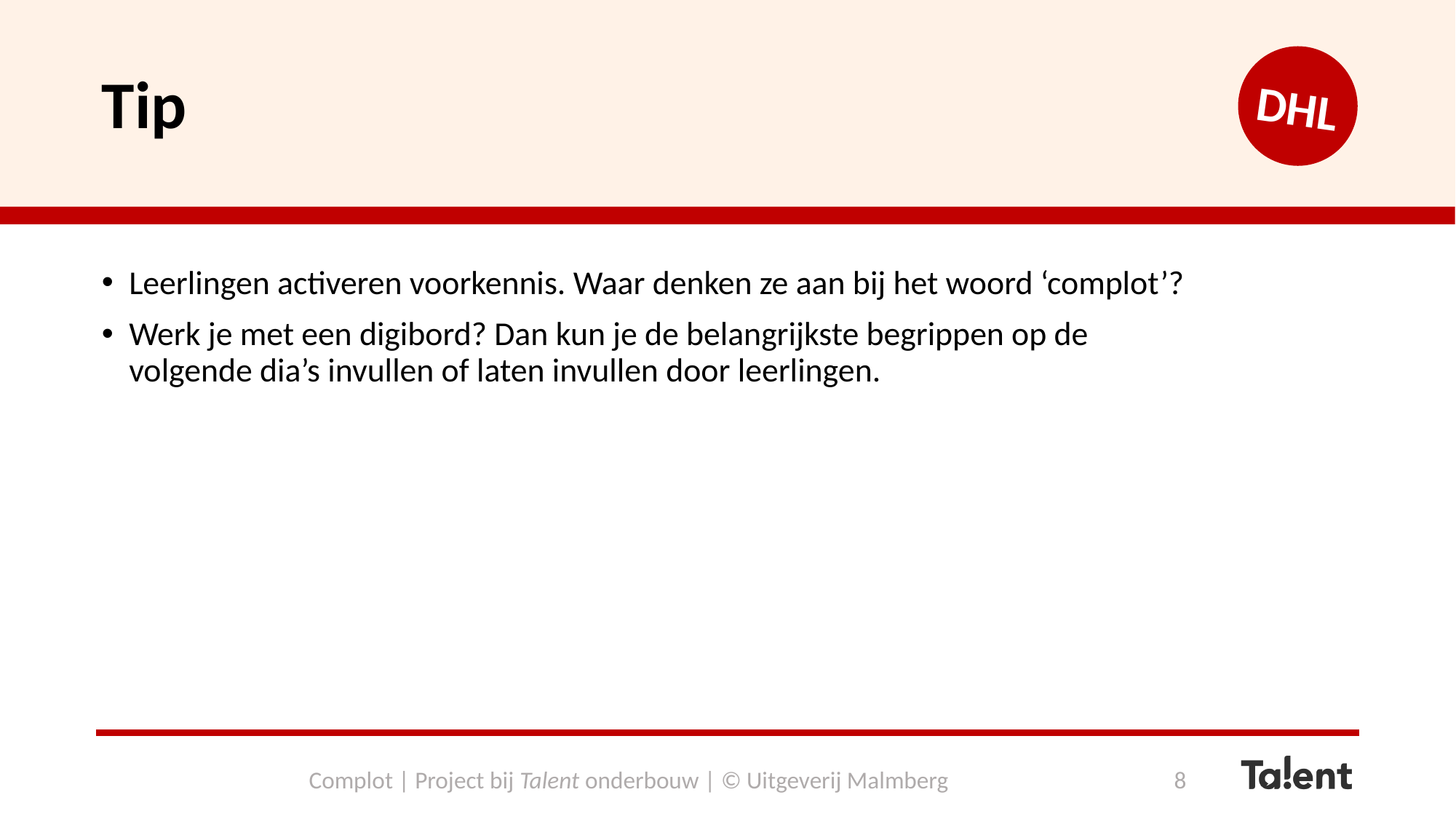

# Tip
DHL
Leerlingen activeren voorkennis. Waar denken ze aan bij het woord ‘complot’?
Werk je met een digibord? Dan kun je de belangrijkste begrippen op de volgende dia’s invullen of laten invullen door leerlingen.

Complot | Project bij Talent onderbouw | © Uitgeverij Malmberg
8